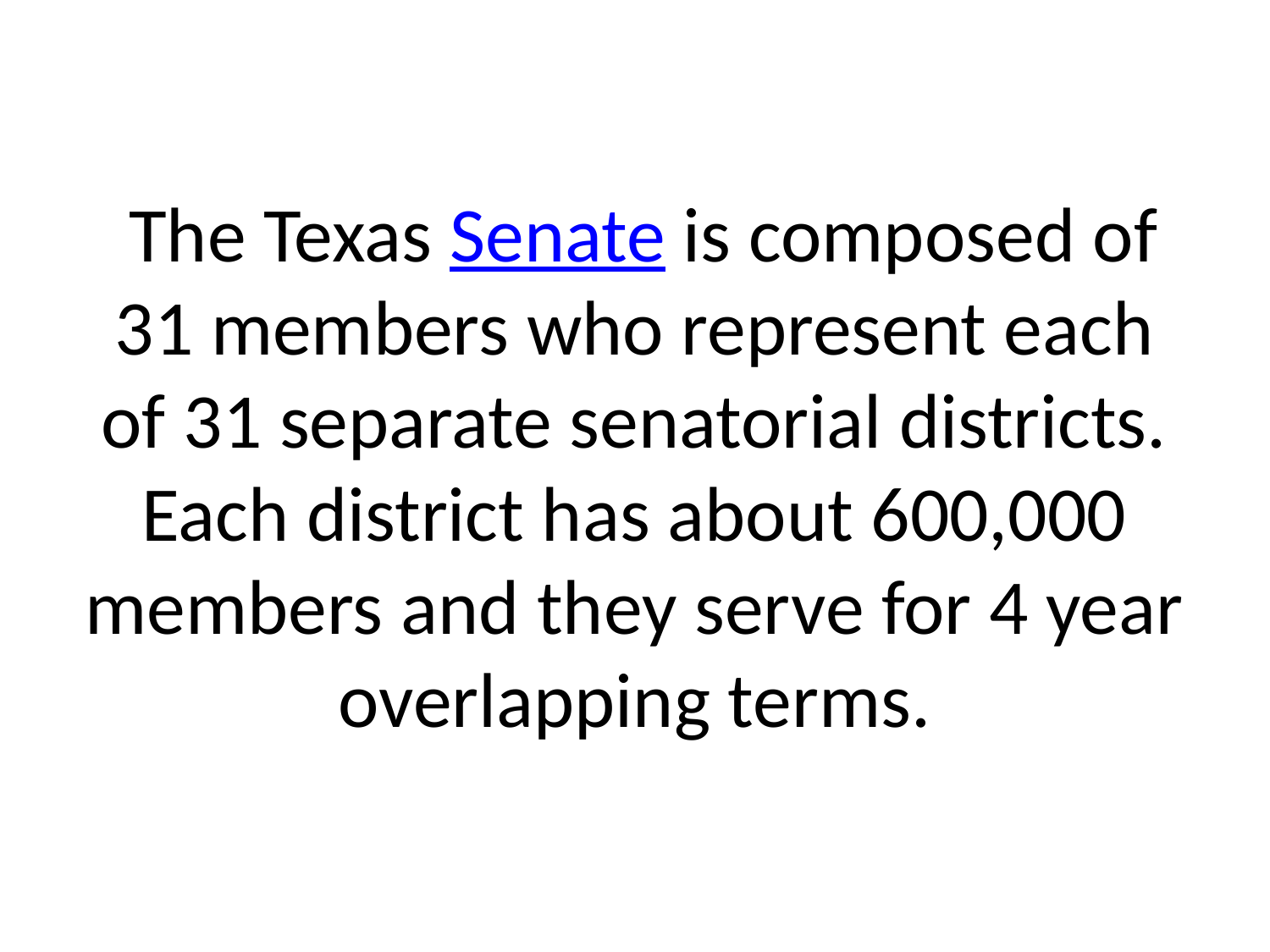

# The Texas Senate is composed of 31 members who represent each of 31 separate senatorial districts. Each district has about 600,000 members and they serve for 4 year overlapping terms.